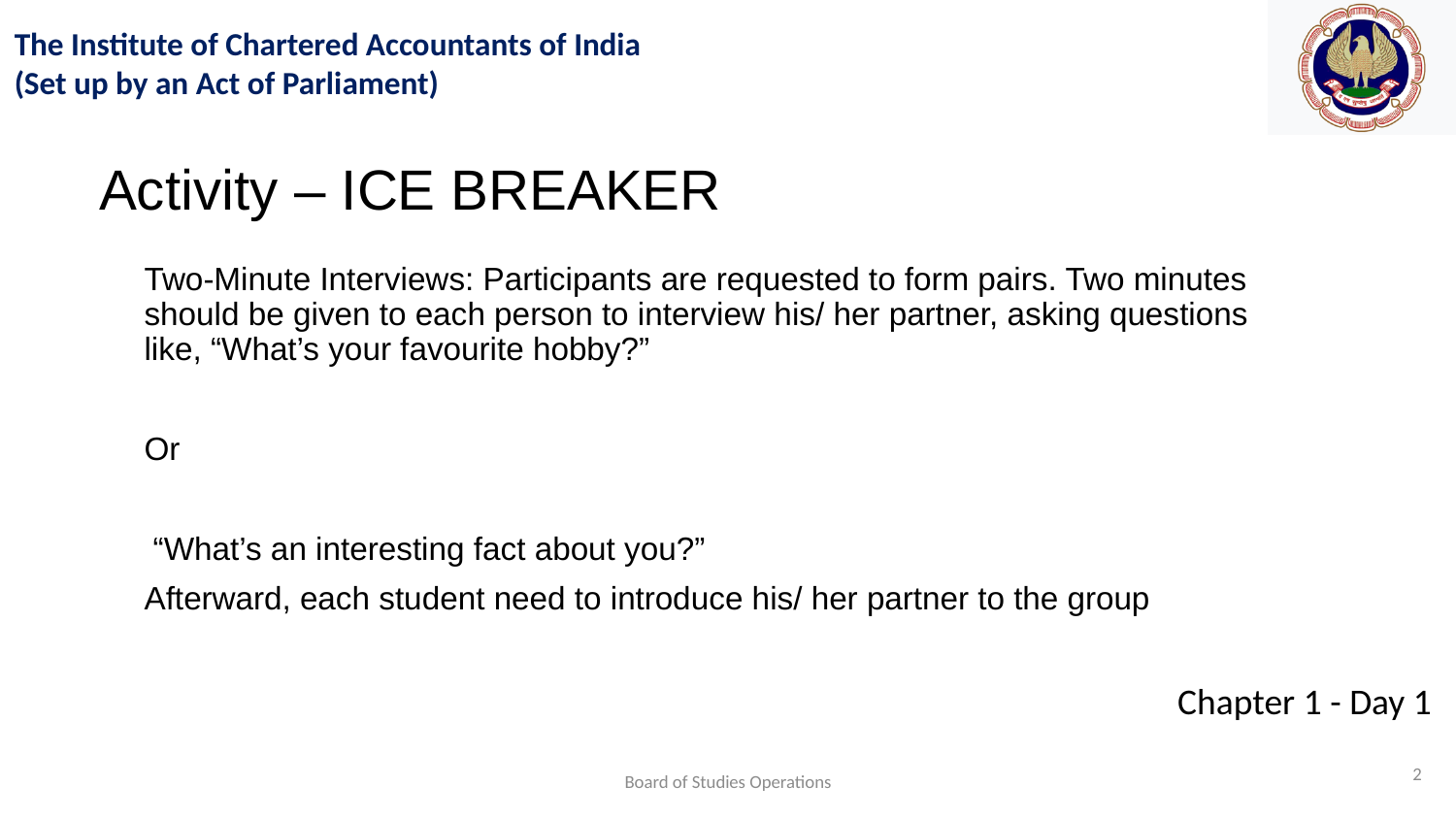

Activity – ICE BREAKER
Two-Minute Interviews: Participants are requested to form pairs. Two minutes should be given to each person to interview his/ her partner, asking questions like, “What’s your favourite hobby?”

Or

 “What’s an interesting fact about you?”
Afterward, each student need to introduce his/ her partner to the group
2
Board of Studies Operations